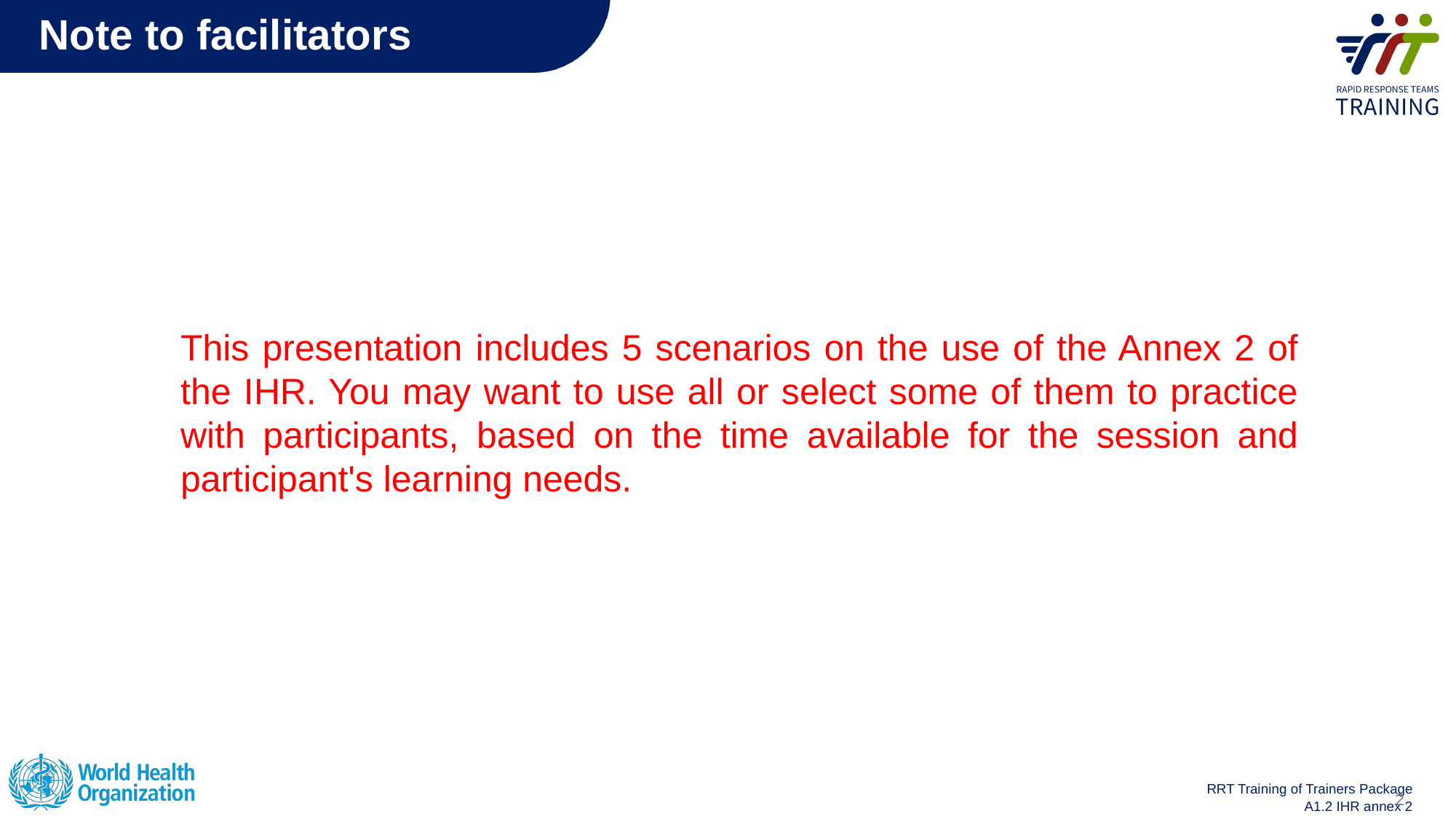

# Note to facilitators
This presentation includes 5 scenarios on the use of the Annex 2 of the IHR. You may want to use all or select some of them to practice with participants, based on the time available for the session and participant's learning needs.